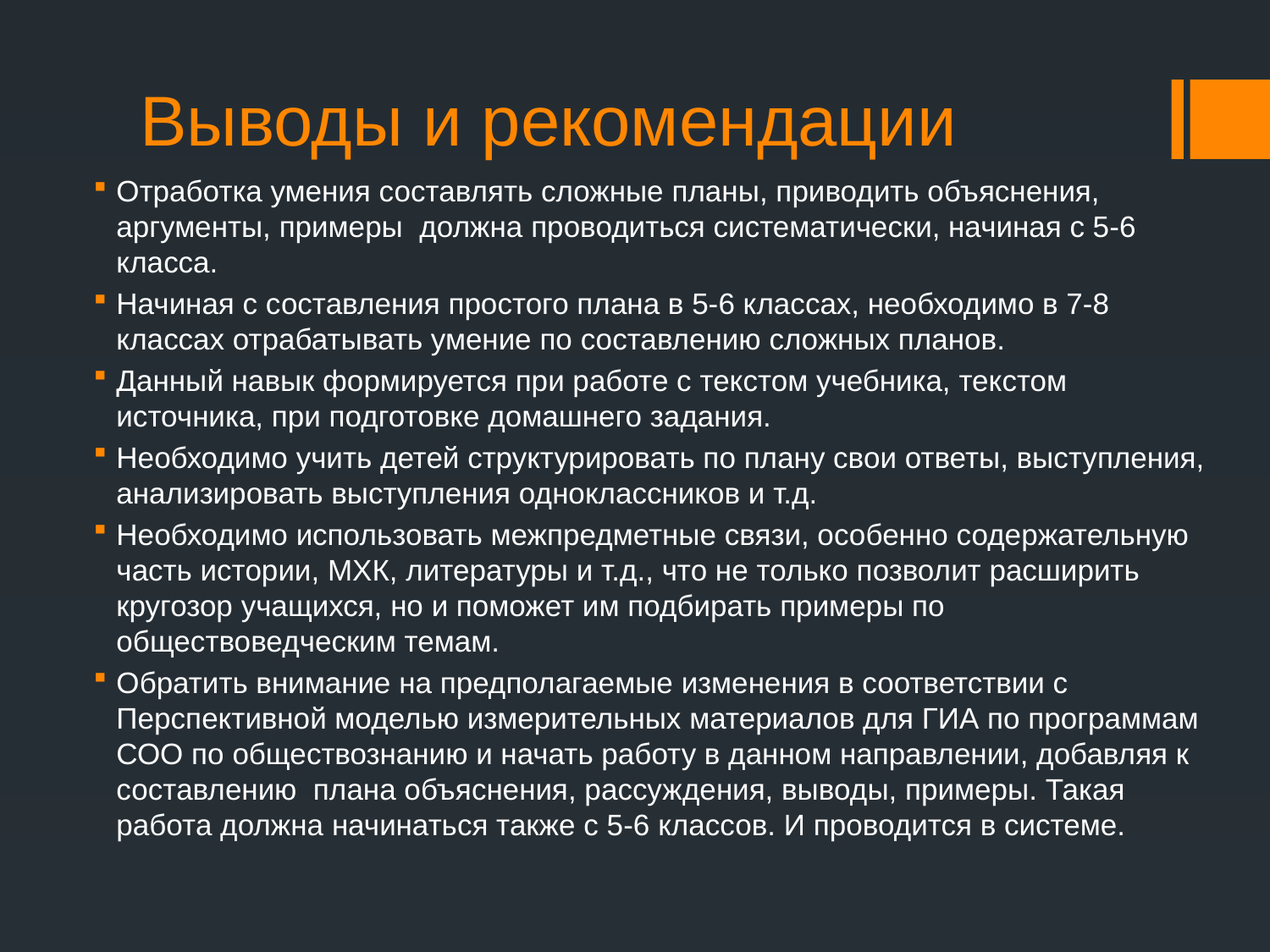

# Выводы и рекомендации
Отработка умения составлять сложные планы, приводить объяснения, аргументы, примеры  должна проводиться систематически, начиная с 5-6 класса.
Начиная с составления простого плана в 5-6 классах, необходимо в 7-8 классах отрабатывать умение по составлению сложных планов.
Данный навык формируется при работе с текстом учебника, текстом источника, при подготовке домашнего задания.
Необходимо учить детей структурировать по плану свои ответы, выступления, анализировать выступления одноклассников и т.д.
Необходимо использовать межпредметные связи, особенно содержательную часть истории, МХК, литературы и т.д., что не только позволит расширить кругозор учащихся, но и поможет им подбирать примеры по обществоведческим темам.
Обратить внимание на предполагаемые изменения в соответствии с Перспективной моделью измерительных материалов для ГИА по программам СОО по обществознанию и начать работу в данном направлении, добавляя к составлению  плана объяснения, рассуждения, выводы, примеры. Такая работа должна начинаться также с 5-6 классов. И проводится в системе.